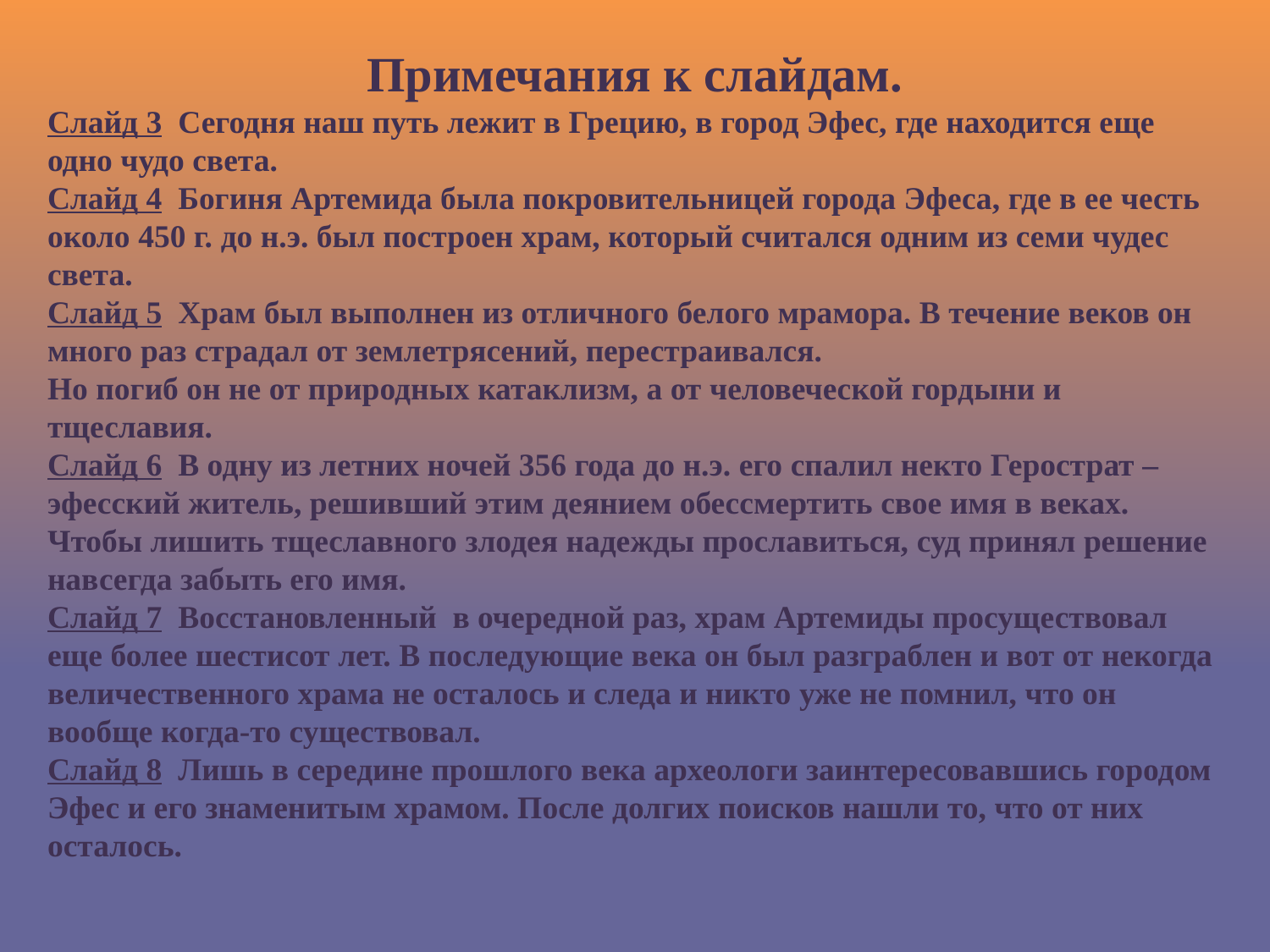

Примечания к слайдам.
Слайд 3  Сегодня наш путь лежит в Грецию, в город Эфес, где находится еще одно чудо света.
Слайд 4  Богиня Артемида была покровительницей города Эфеса, где в ее честь около 450 г. до н.э. был построен храм, который считался одним из семи чудес света.
Слайд 5  Храм был выполнен из отличного белого мрамора. В течение веков он много раз страдал от землетрясений, перестраивался.
Но погиб он не от природных катаклизм, а от человеческой гордыни и тщеславия.
Слайд 6  В одну из летних ночей 356 года до н.э. его спалил некто Герострат – эфесский житель, решивший этим деянием обессмертить свое имя в веках. Чтобы лишить тщеславного злодея надежды прославиться, суд принял решение навсегда забыть его имя.
Слайд 7  Восстановленный  в очередной раз, храм Артемиды просуществовал еще более шестисот лет. В последующие века он был разграблен и вот от некогда величественного храма не осталось и следа и никто уже не помнил, что он вообще когда-то существовал.
Слайд 8  Лишь в середине прошлого века археологи заинтересовавшись городом Эфес и его знаменитым храмом. После долгих поисков нашли то, что от них осталось.